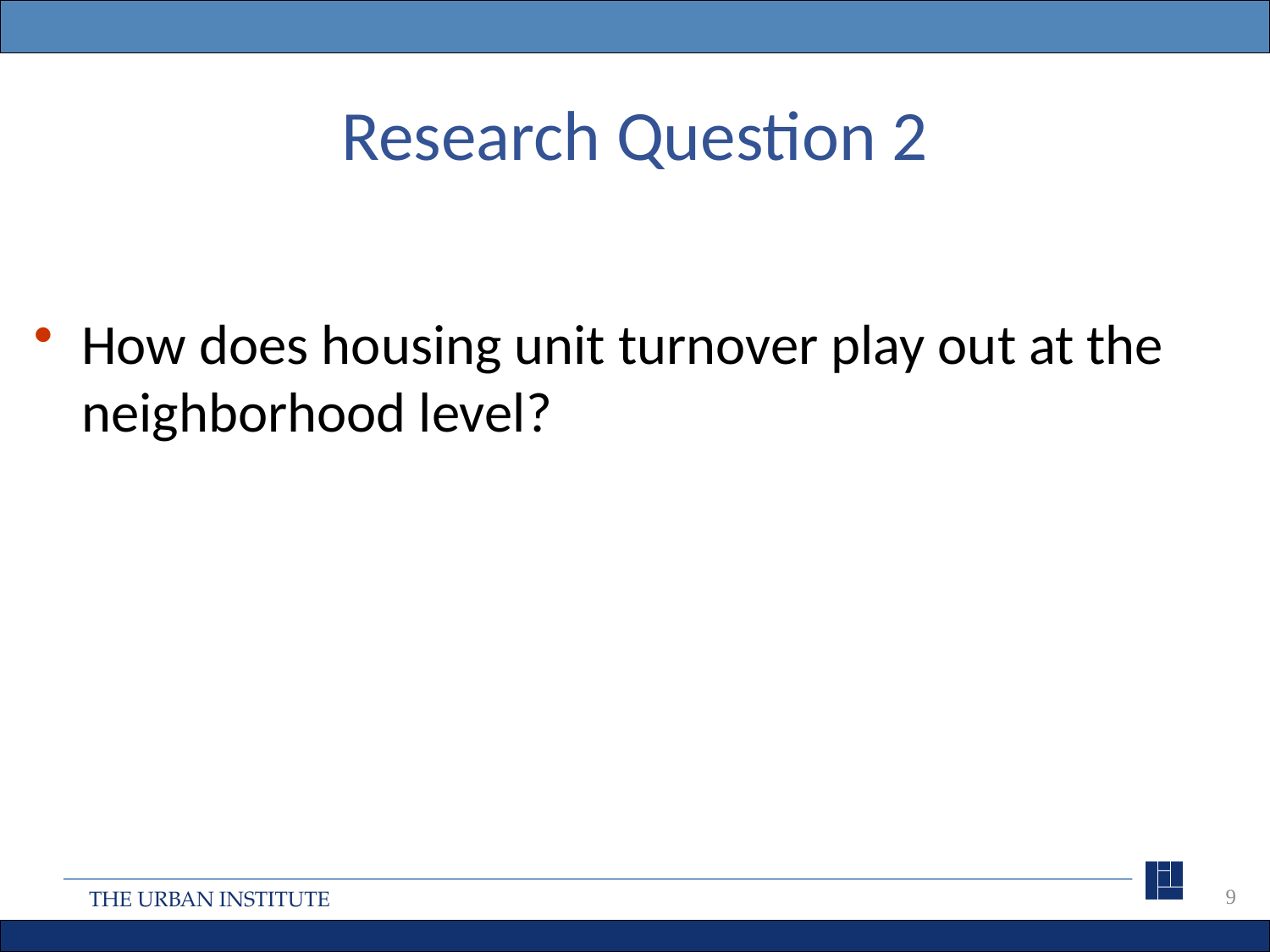

# Research Question 2

How does housing unit turnover play out at the neighborhood level?
9